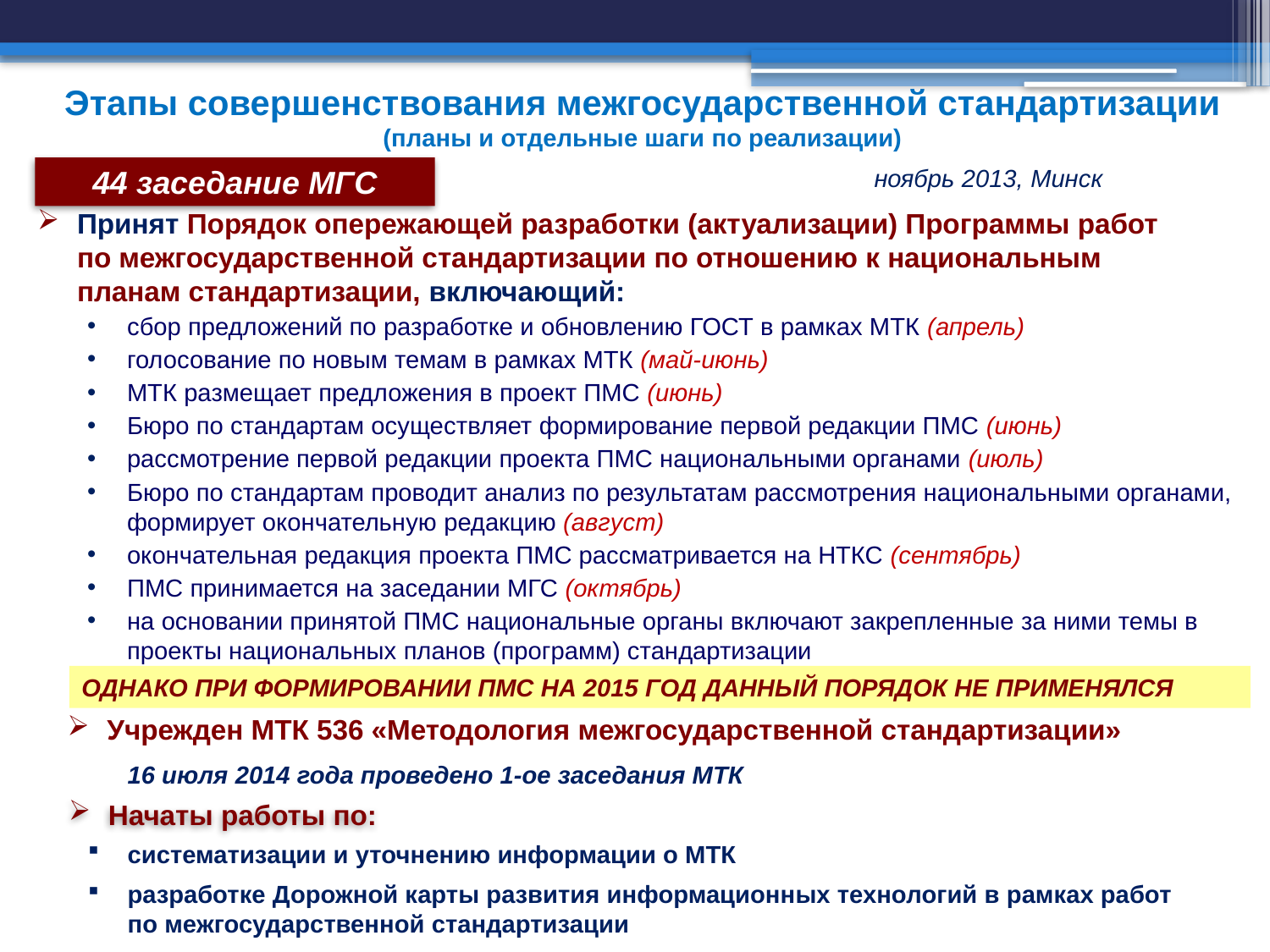

4
Этапы совершенствования межгосударственной стандартизации
(планы и отдельные шаги по реализации)
ноябрь 2013, Минск
44 заседание МГС
Принят Порядок опережающей разработки (актуализации) Программы работ
по межгосударственной стандартизации по отношению к национальным
планам стандартизации, включающий:
сбор предложений по разработке и обновлению ГОСТ в рамках МТК (апрель)
голосование по новым темам в рамках МТК (май-июнь)
МТК размещает предложения в проект ПМС (июнь)
Бюро по стандартам осуществляет формирование первой редакции ПМС (июнь)
рассмотрение первой редакции проекта ПМС национальными органами (июль)
Бюро по стандартам проводит анализ по результатам рассмотрения национальными органами, формирует окончательную редакцию (август)
окончательная редакция проекта ПМС рассматривается на НТКС (сентябрь)
ПМС принимается на заседании МГС (октябрь)
на основании принятой ПМС национальные органы включают закрепленные за ними темы в проекты национальных планов (программ) стандартизации
ОДНАКО ПРИ ФОРМИРОВАНИИ ПМС НА 2015 ГОД ДАННЫЙ ПОРЯДОК НЕ ПРИМЕНЯЛСЯ
Учрежден МТК 536 «Методология межгосударственной стандартизации»
16 июля 2014 года проведено 1-ое заседания МТК
Начаты работы по:
систематизации и уточнению информации о МТК
разработке Дорожной карты развития информационных технологий в рамках работ по межгосударственной стандартизации